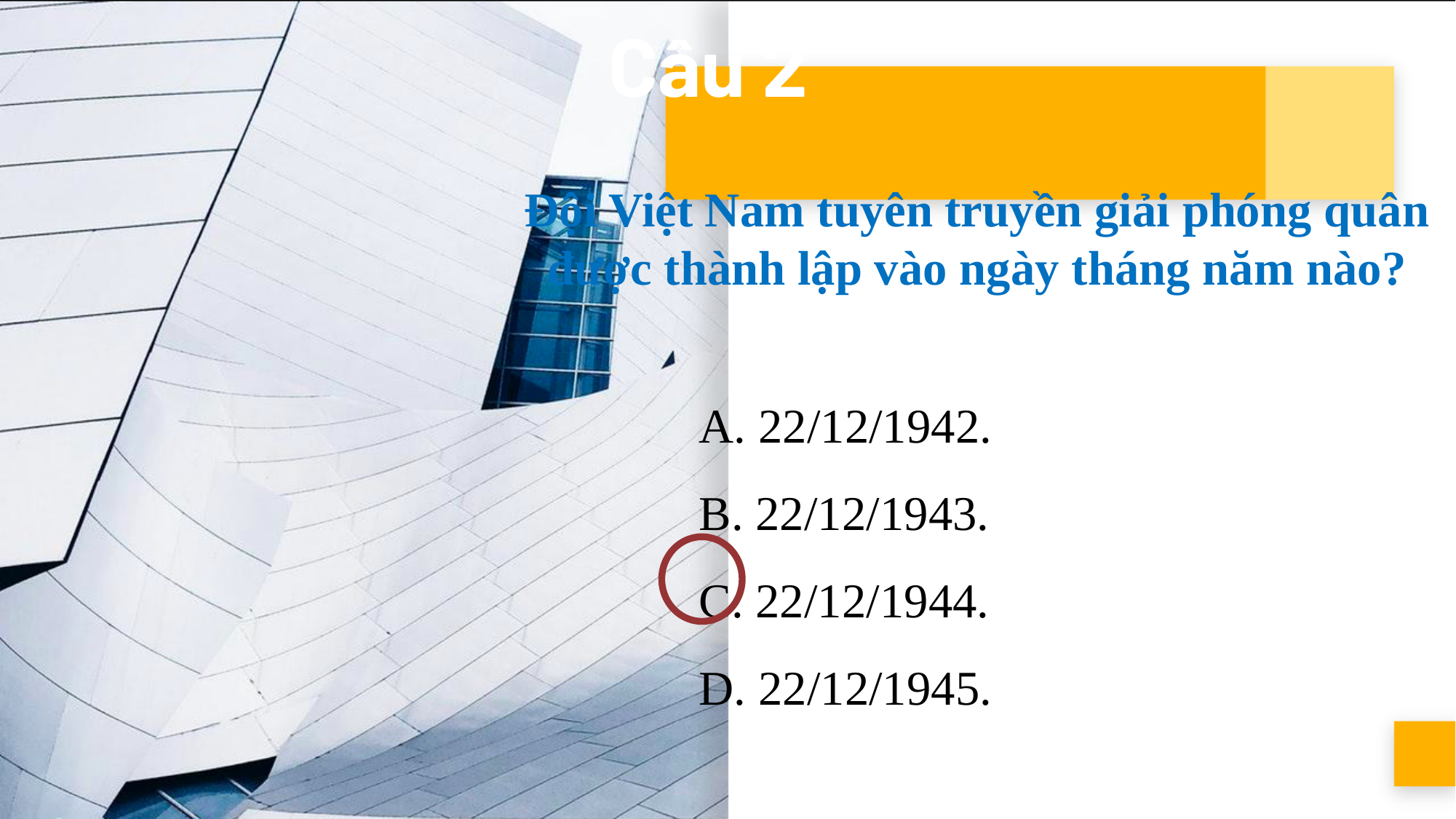

# Câu 2
Đội Việt Nam tuyên truyền giải phóng quân được thành lập vào ngày tháng năm nào?
A. 22/12/1942.
B. 22/12/1943.
C. 22/12/1944.
D. 22/12/1945.